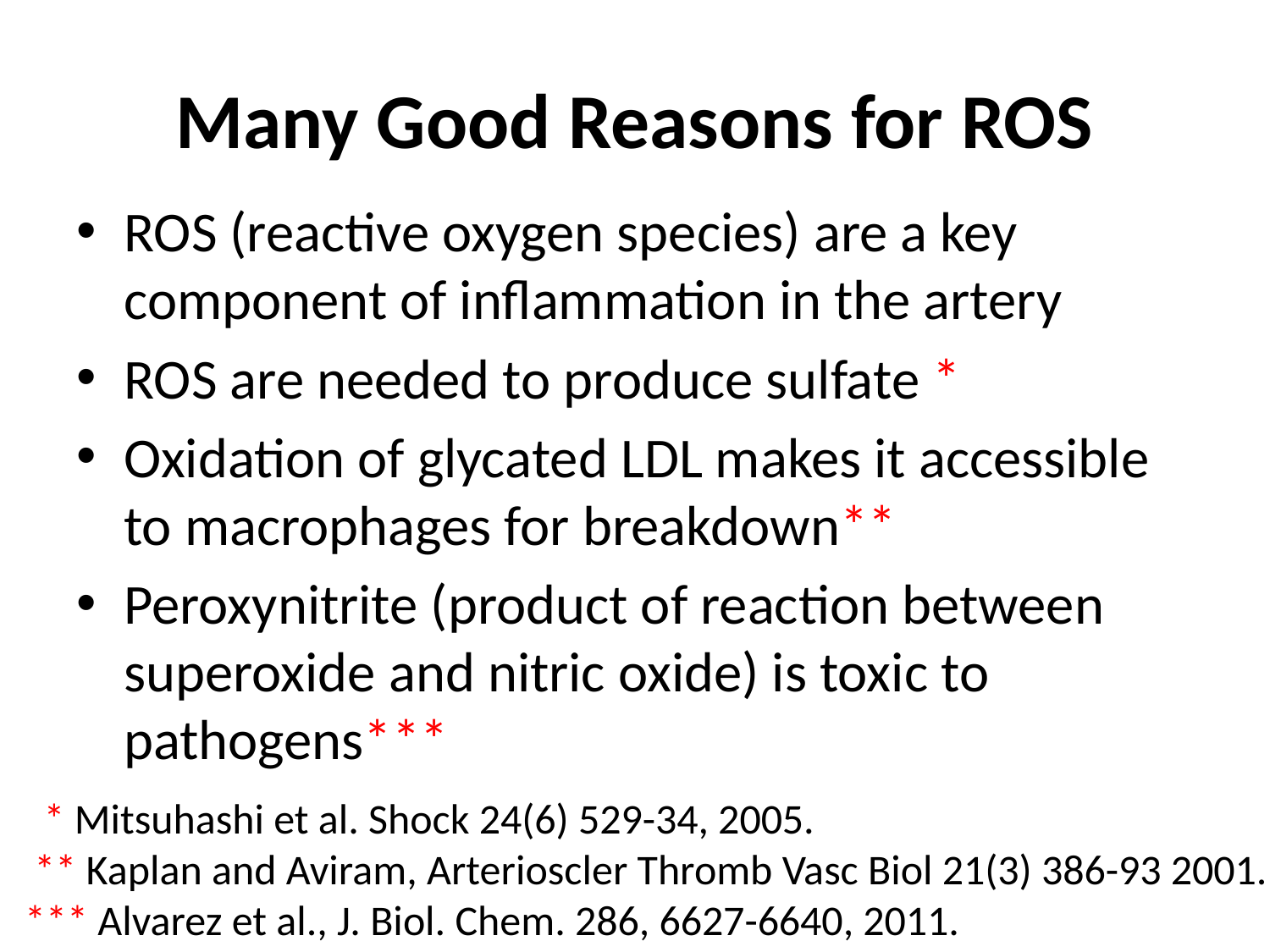

# Many Good Reasons for ROS
ROS (reactive oxygen species) are a key component of inflammation in the artery
ROS are needed to produce sulfate *
Oxidation of glycated LDL makes it accessible to macrophages for breakdown**
Peroxynitrite (product of reaction between superoxide and nitric oxide) is toxic to pathogens***
  * Mitsuhashi et al. Shock 24(6) 529-34, 2005.
 ** Kaplan and Aviram, Arterioscler Thromb Vasc Biol 21(3) 386-93 2001.
*** Alvarez et al., J. Biol. Chem. 286, 6627-6640, 2011.